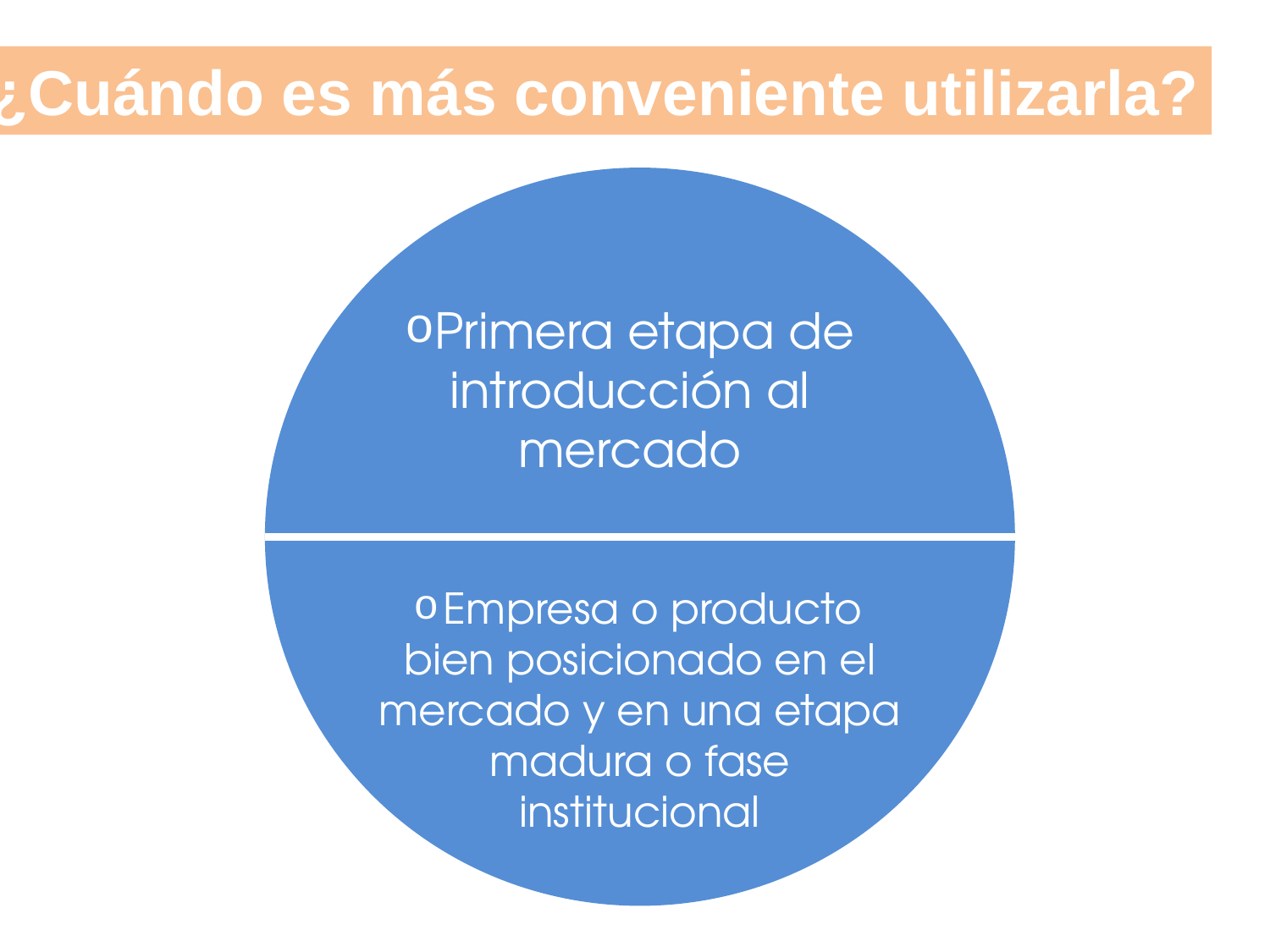

¿Cuándo es más conveniente utilizarla?

Primera etapa de introducción al mercado
Empresa o producto bien posicionado en el mercado y en una etapa madura o fase institucional